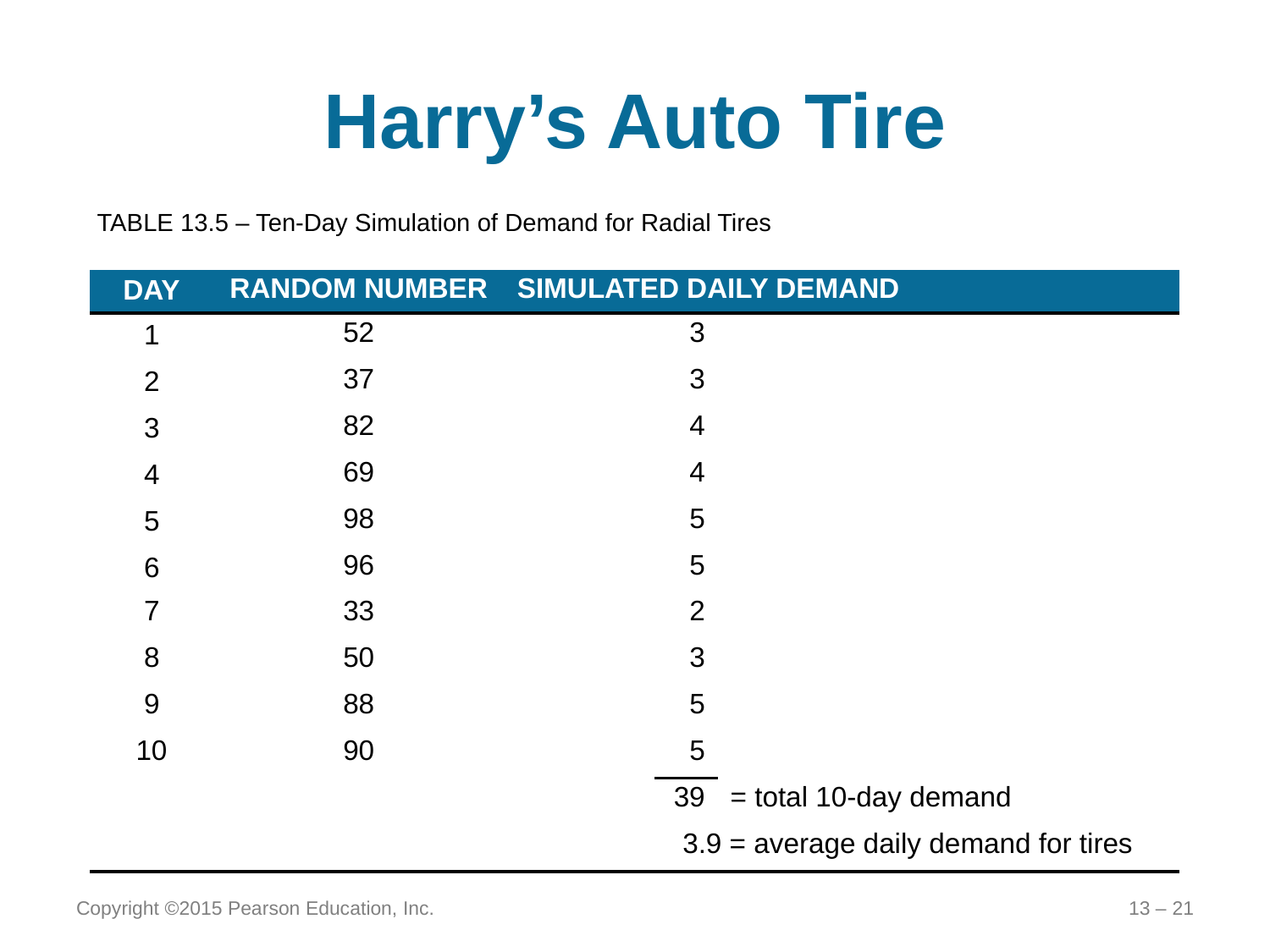

# Harry’s Auto Tire
TABLE 13.5 – Ten-Day Simulation of Demand for Radial Tires
| DAY | RANDOM NUMBER | SIMULATED DAILY DEMAND |  |  |
| --- | --- | --- | --- | --- |
| 1 | 52 |  | 3 |  |
| 2 | 37 |  | 3 |  |
| 3 | 82 |  | 4 |  |
| 4 | 69 |  | 4 |  |
| 5 | 98 |  | 5 |  |
| 6 | 96 |  | 5 |  |
| 7 | 33 |  | 2 |  |
| 8 | 50 |  | 3 |  |
| 9 | 88 |  | 5 |  |
| 10 | 90 |  | 5 |  |
|  |  |  | 39 | = total 10-day demand |
|  |  |  | 3.9 = average daily demand for tires |  |
Copyright ©2015 Pearson Education, Inc.
13 – 21